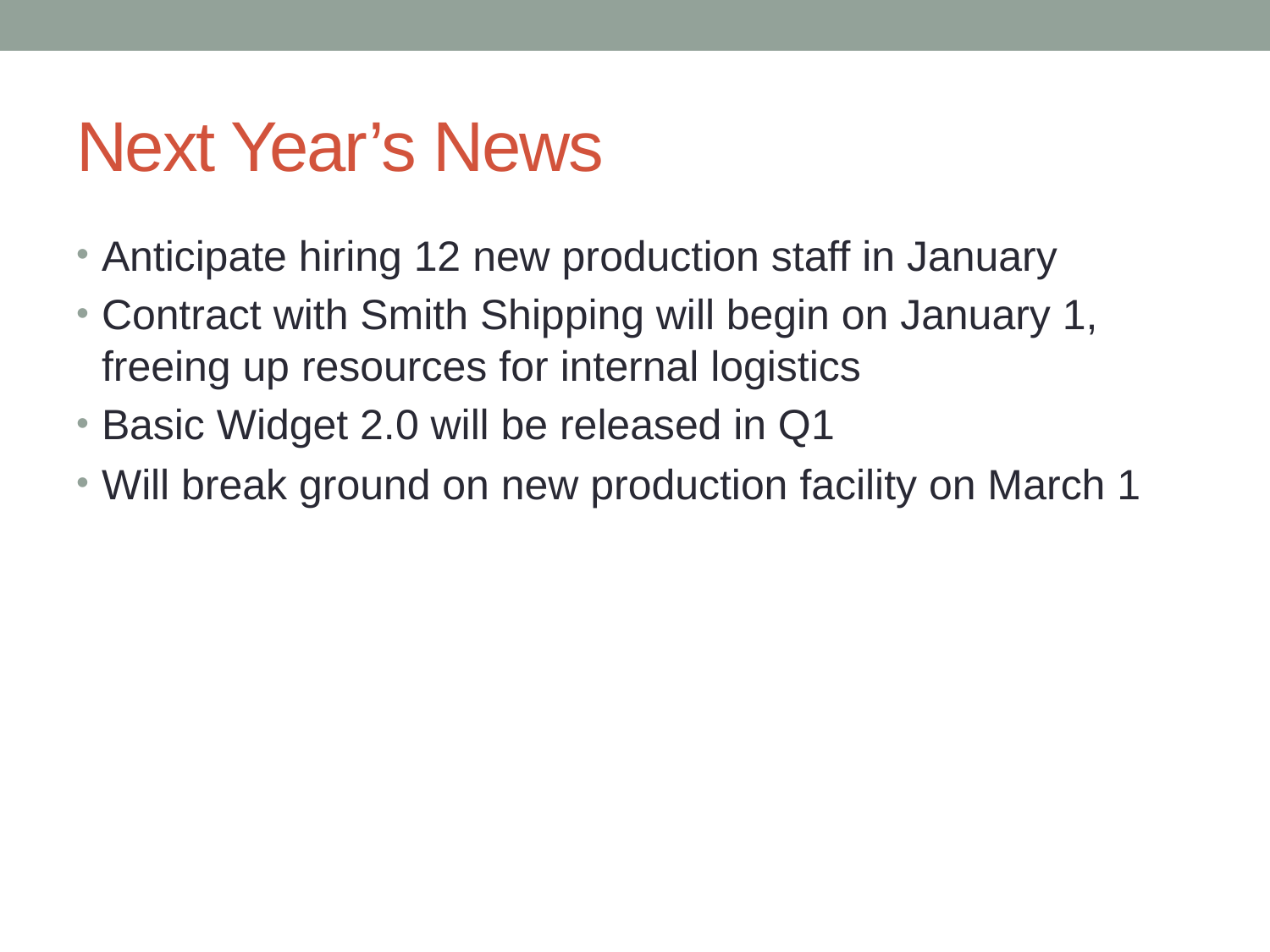

# Next Year’s News
Anticipate hiring 12 new production staff in January
Contract with Smith Shipping will begin on January 1, freeing up resources for internal logistics
Basic Widget 2.0 will be released in Q1
Will break ground on new production facility on March 1